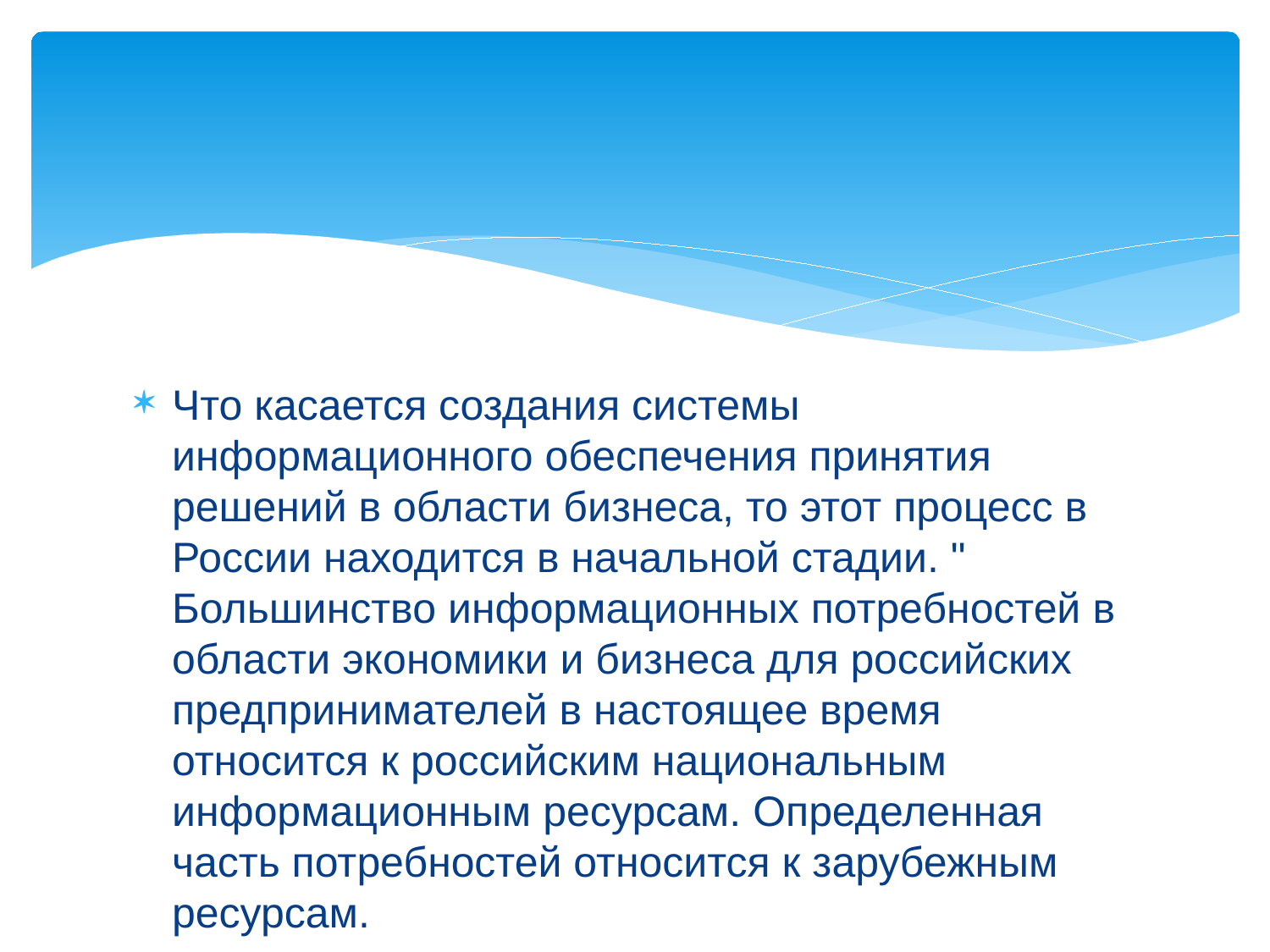

#
Что касается создания системы информационного обеспечения принятия решений в области бизнеса, то этот процесс в России находится в начальной стадии. " Большинство информационных потребностей в области экономики и бизнеса для российских предпринимателей в настоящее время относится к российским национальным информационным ресурсам. Определенная часть потребностей относится к зарубежным ресурсам.